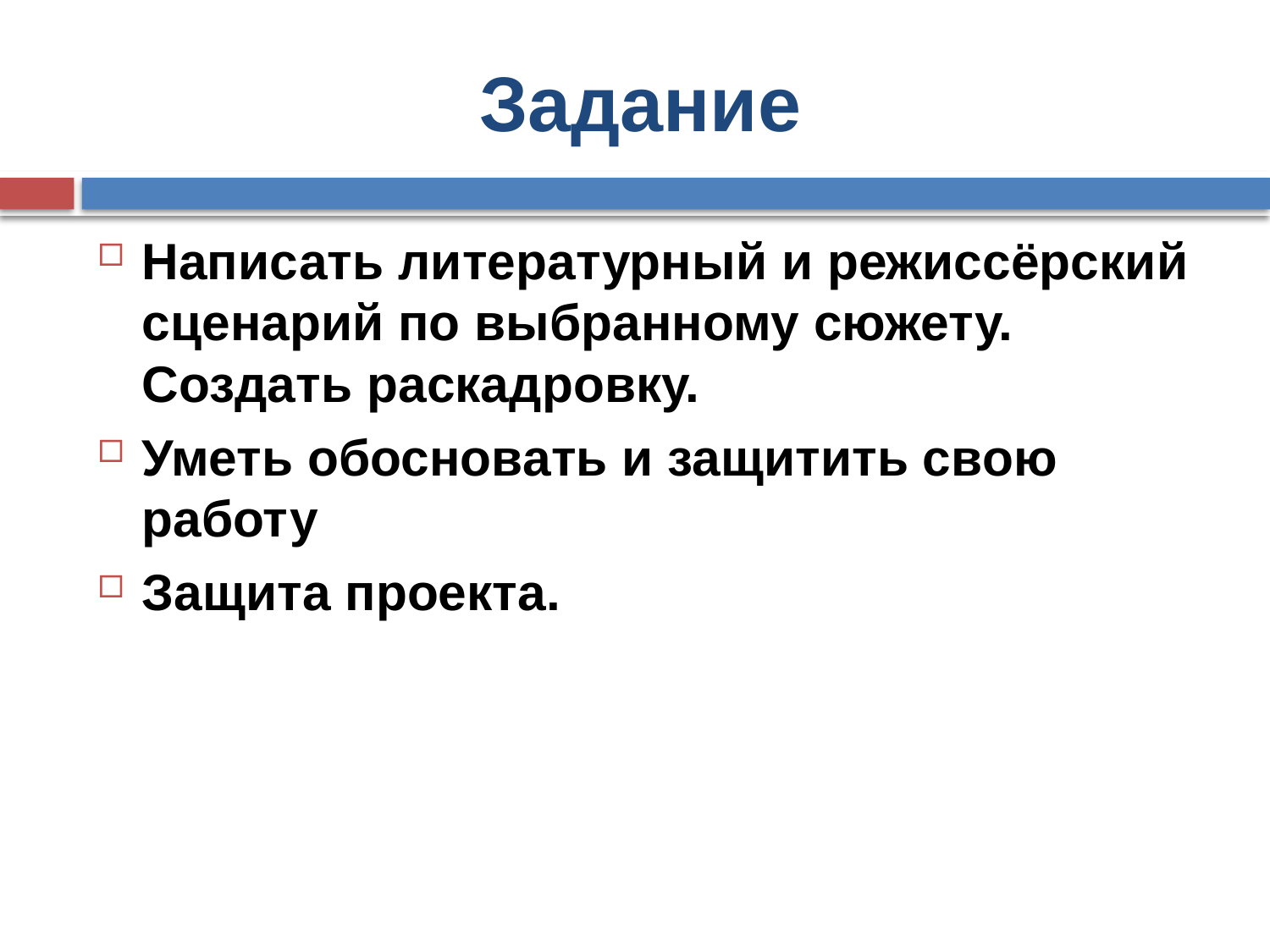

# Задание
Написать литературный и режиссёрский сценарий по выбранному сюжету. Создать раскадровку.
Уметь обосновать и защитить свою работу
Защита проекта.